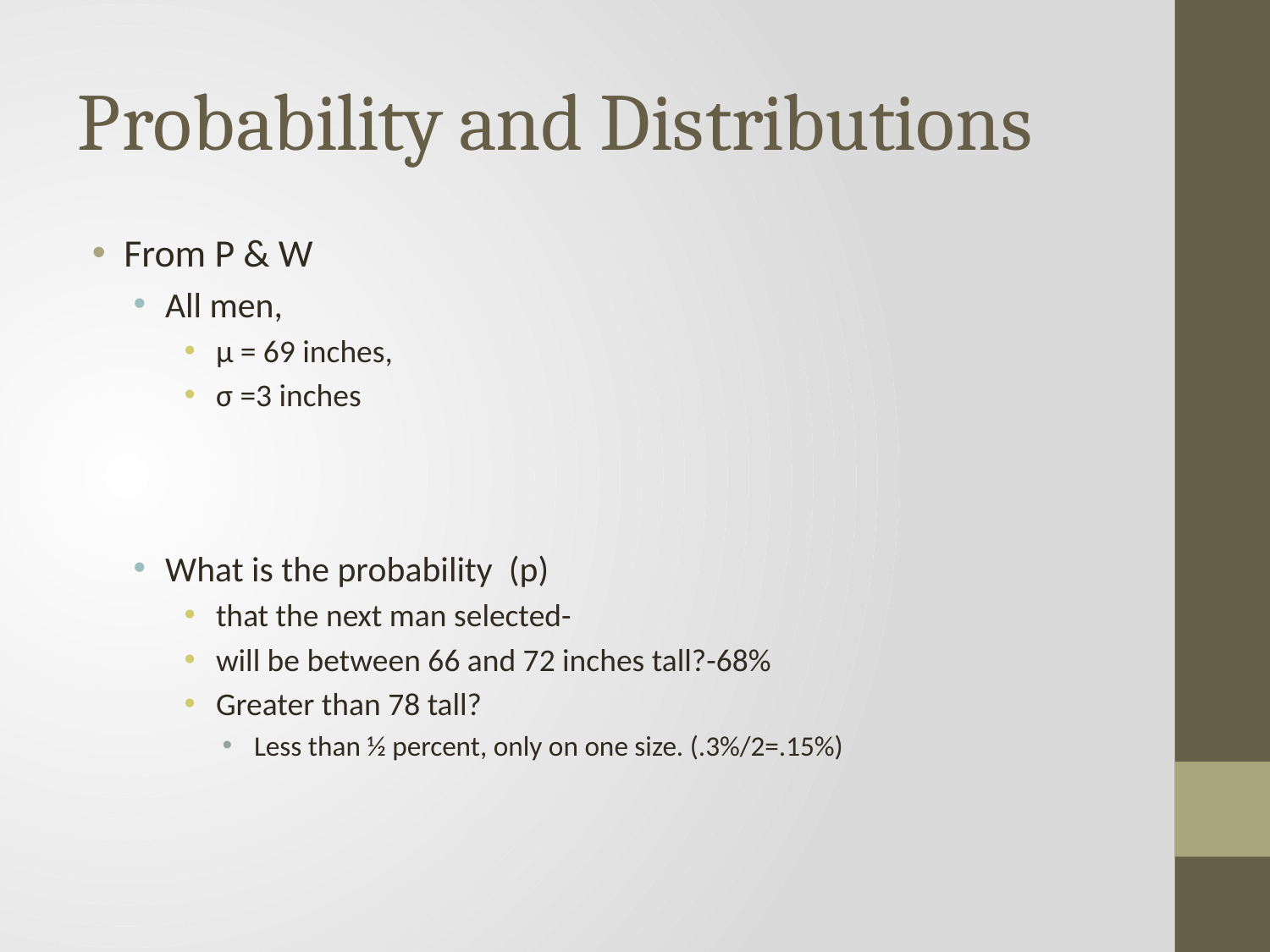

# Probability and Distributions
From P & W
All men,
μ = 69 inches,
σ =3 inches

What is the probability  (p)
that the next man selected-
will be between 66 and 72 inches tall?-68%
Greater than 78 tall?
Less than ½ percent, only on one size. (.3%/2=.15%)